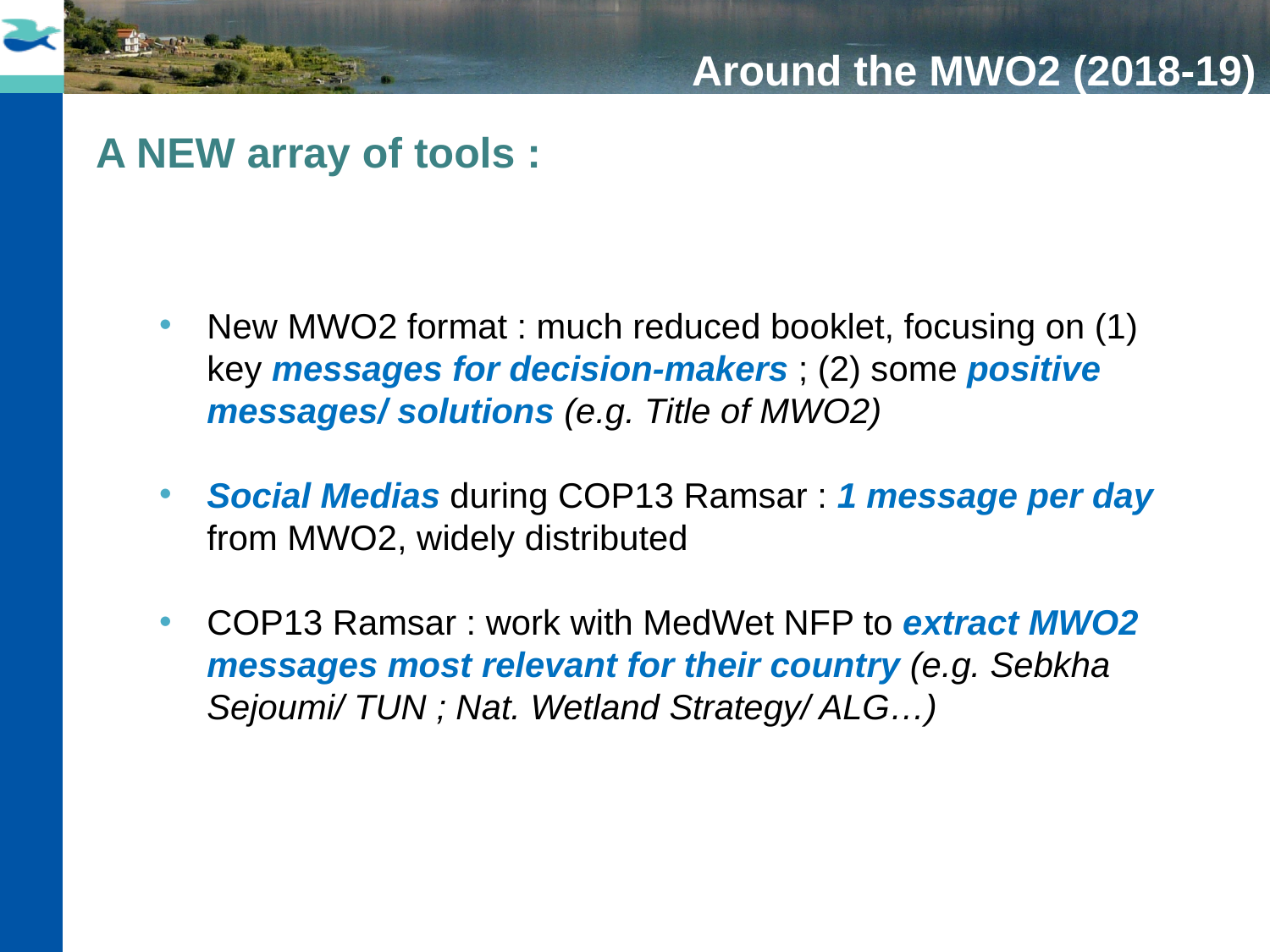

Around the MWO2 (2018-19)
A NEW array of tools :

New MWO2 format : much reduced booklet, focusing on (1) key messages for decision-makers ; (2) some positive messages/ solutions (e.g. Title of MWO2)

Social Medias during COP13 Ramsar : 1 message per day from MWO2, widely distributed

COP13 Ramsar : work with MedWet NFP to extract MWO2 messages most relevant for their country (e.g. Sebkha Sejoumi/ TUN ; Nat. Wetland Strategy/ ALG…)